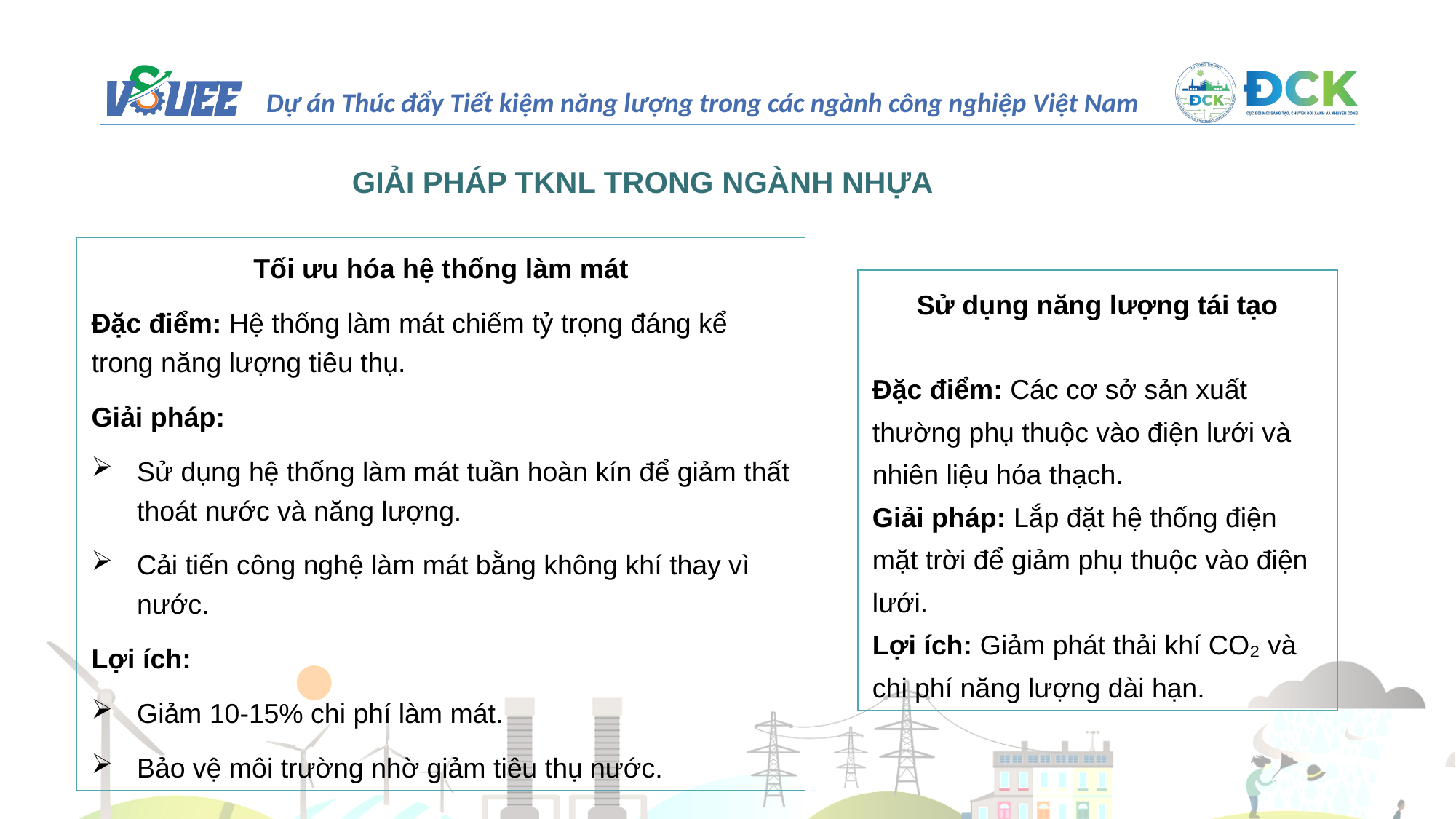

GIẢI PHÁP TKNL TRONG NGÀNH NHỰA
Tối ưu hóa hệ thống làm mát
Đặc điểm: Hệ thống làm mát chiếm tỷ trọng đáng kể trong năng lượng tiêu thụ.
Giải pháp:
Sử dụng hệ thống làm mát tuần hoàn kín để giảm thất thoát nước và năng lượng.
Cải tiến công nghệ làm mát bằng không khí thay vì nước.
Lợi ích:
Giảm 10-15% chi phí làm mát.
Bảo vệ môi trường nhờ giảm tiêu thụ nước.
Sử dụng năng lượng tái tạo

Đặc điểm: Các cơ sở sản xuất thường phụ thuộc vào điện lưới và nhiên liệu hóa thạch.
Giải pháp: Lắp đặt hệ thống điện mặt trời để giảm phụ thuộc vào điện lưới.
Lợi ích: Giảm phát thải khí CO₂ và chi phí năng lượng dài hạn.